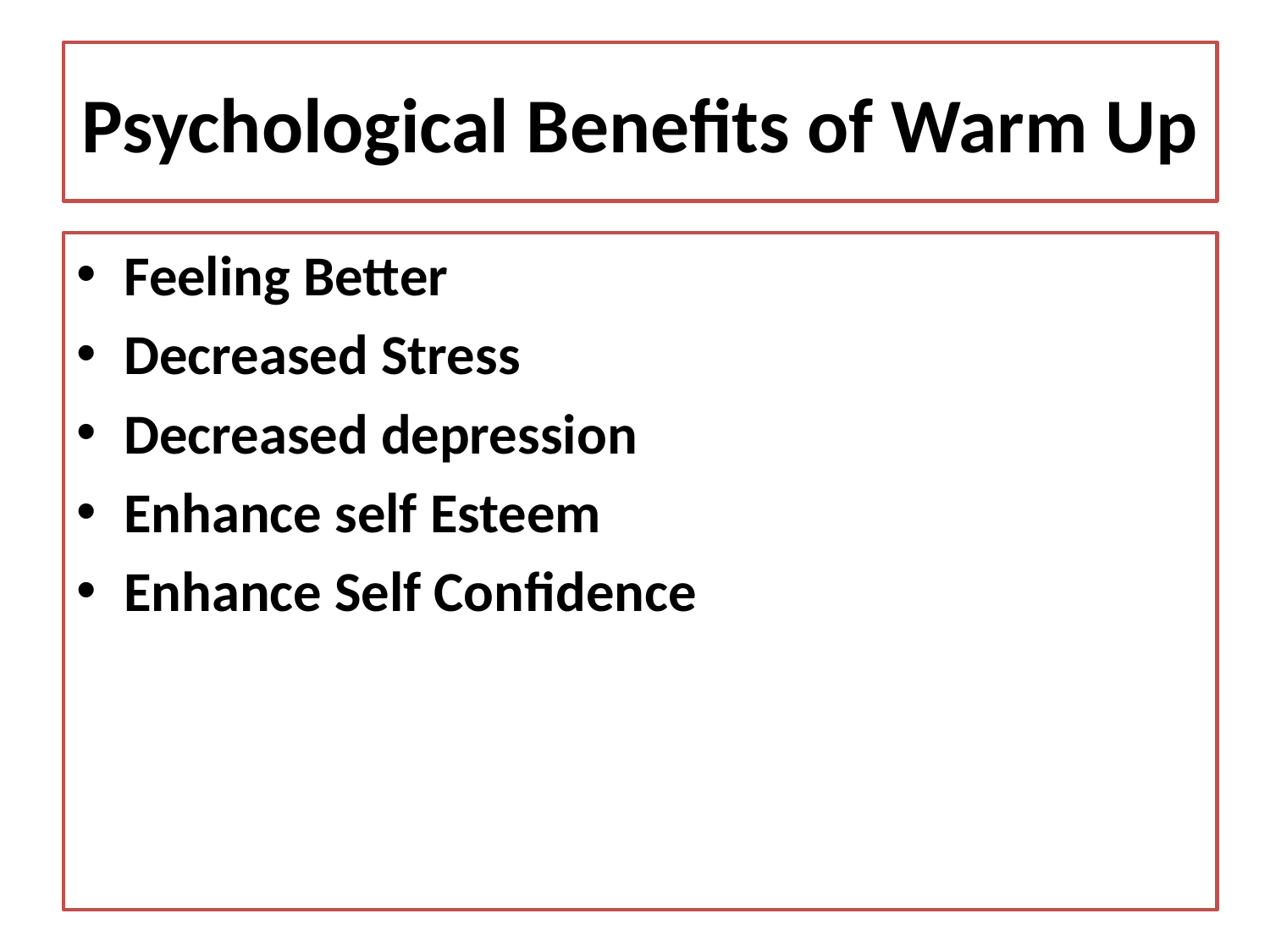

# Psychological Benefits of Warm Up
Feeling Better
Decreased Stress
Decreased depression
Enhance self Esteem
Enhance Self Confidence